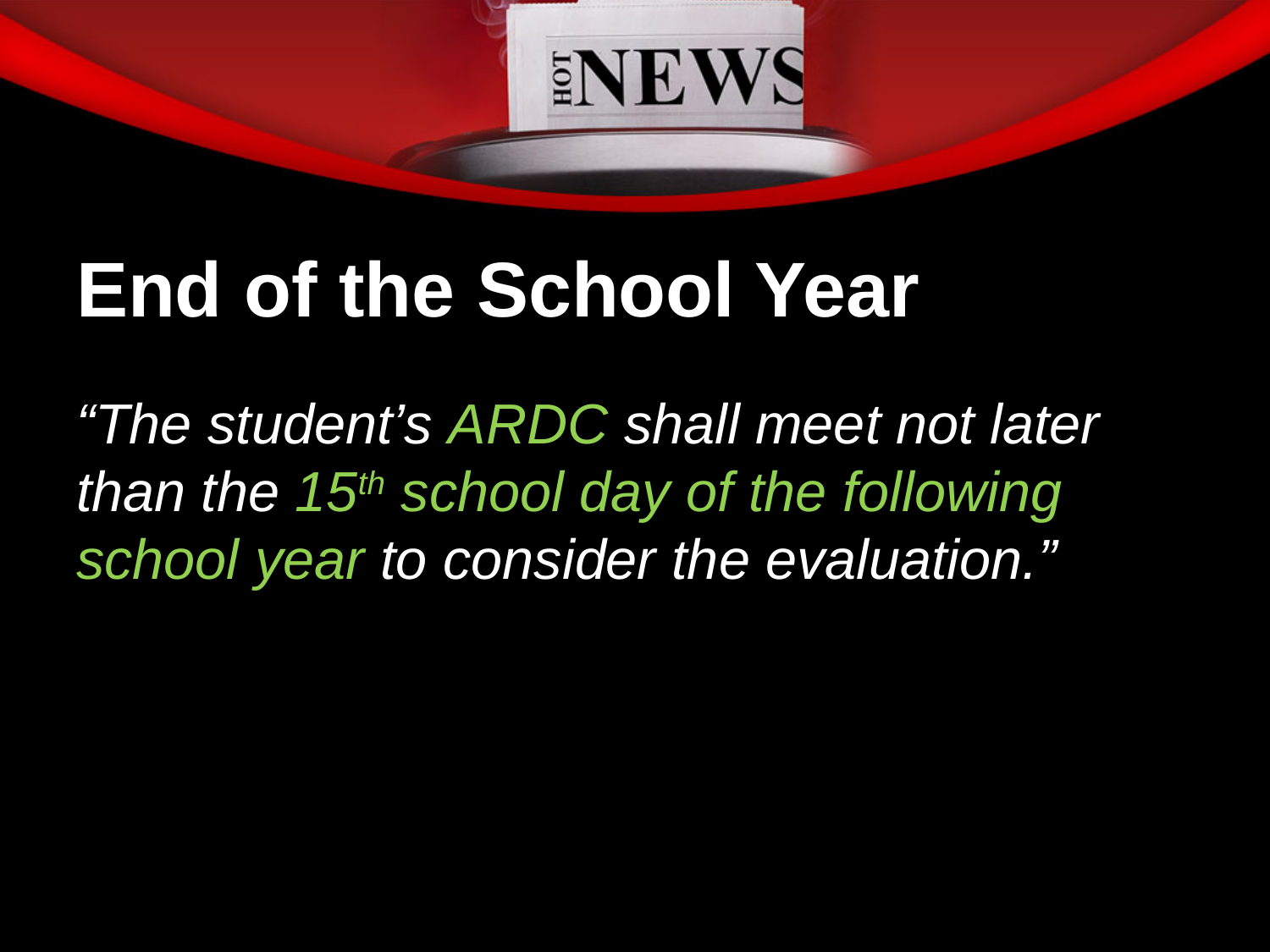

# End of the School Year
“The student’s ARDC shall meet not later than the 15th school day of the following school year to consider the evaluation.”